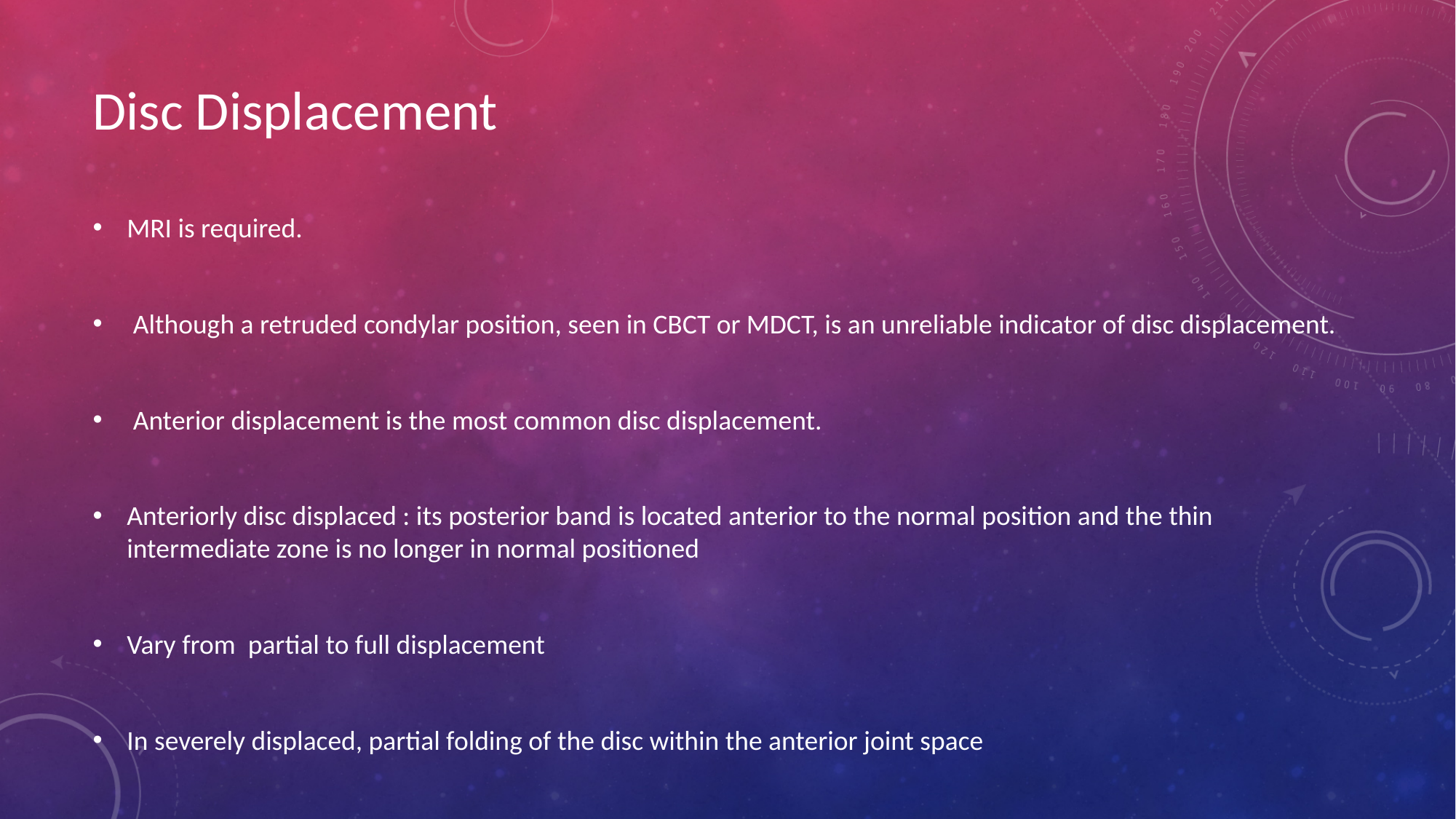

# Disc Displacement
MRI is required.

 Although a retruded condylar position, seen in CBCT or MDCT, is an unreliable indicator of disc displacement.

 Anterior displacement is the most common disc displacement.

Anteriorly disc displaced : its posterior band is located anterior to the normal position and the thin intermediate zone is no longer in normal positioned

Vary from  partial to full displacement

In severely displaced, partial folding of the disc within the anterior joint space